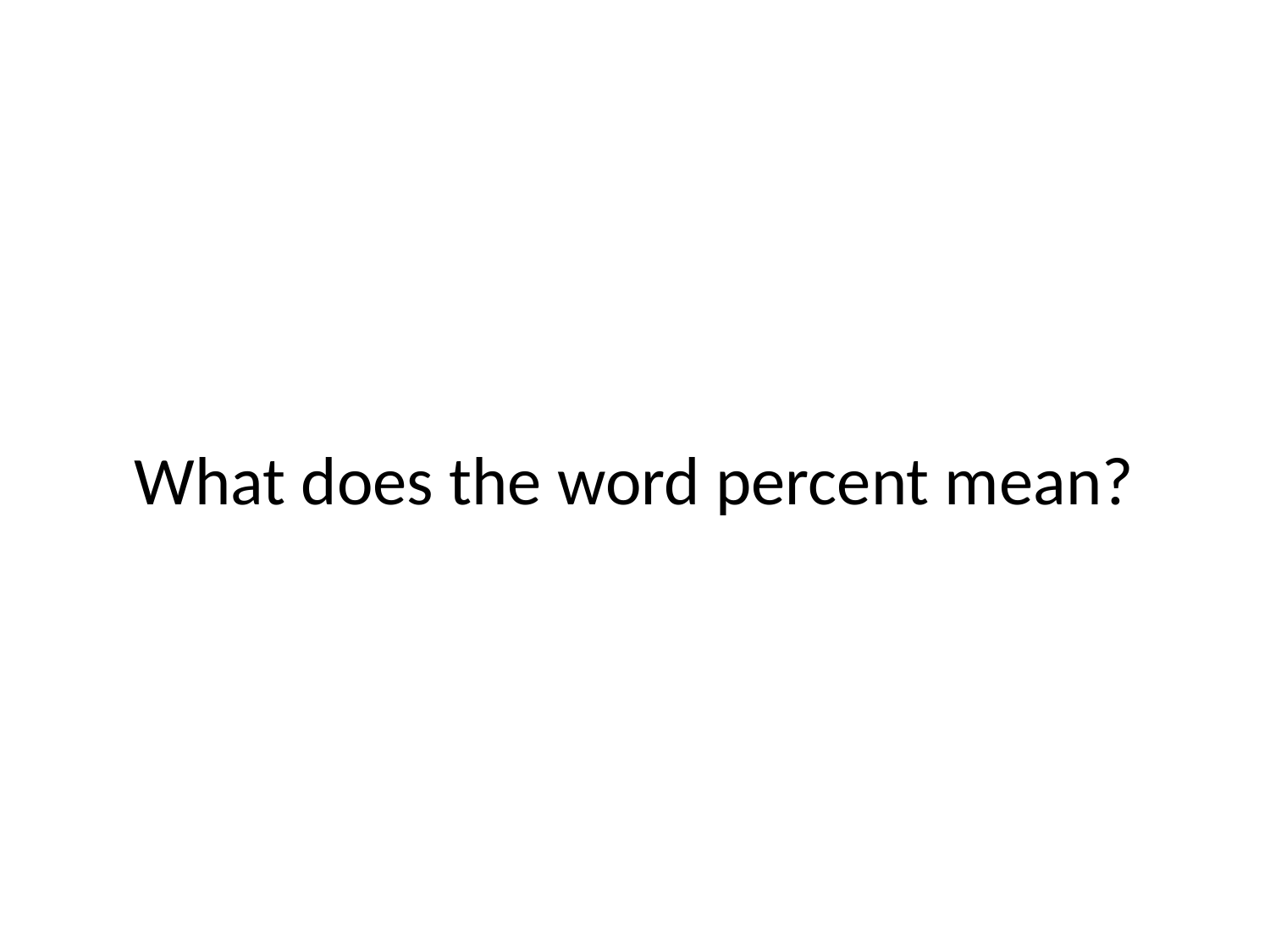

# What does the word percent mean?